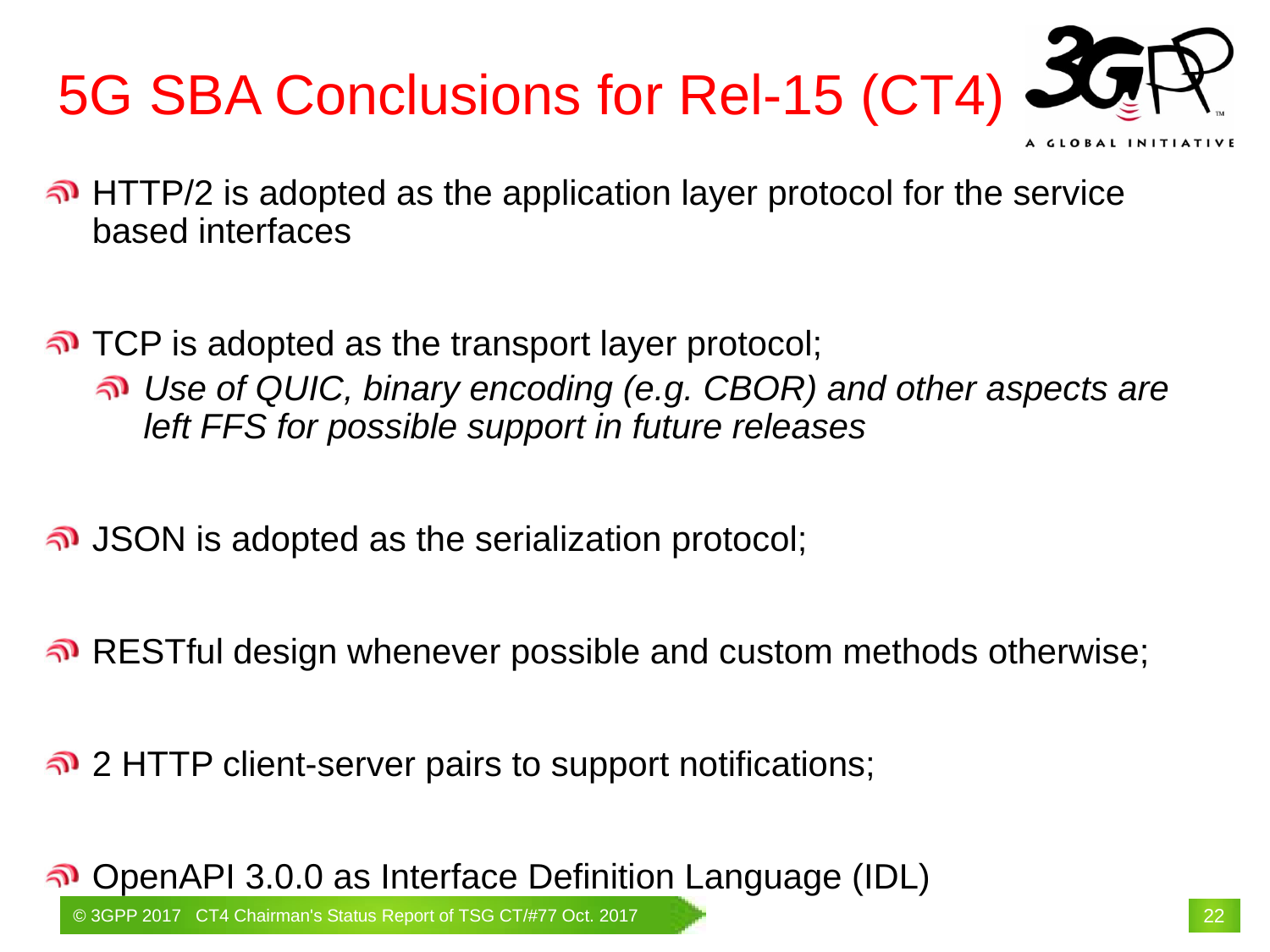

# 5G SBA Conclusions for Rel-15 (CT4)
HTTP/2 is adopted as the application layer protocol for the service based interfaces

TCP is adopted as the transport layer protocol;
Use of QUIC, binary encoding (e.g. CBOR) and other aspects are left FFS for possible support in future releases

JSON is adopted as the serialization protocol;

RESTful design whenever possible and custom methods otherwise;

2 HTTP client-server pairs to support notifications;

OpenAPI 3.0.0 as Interface Definition Language (IDL)